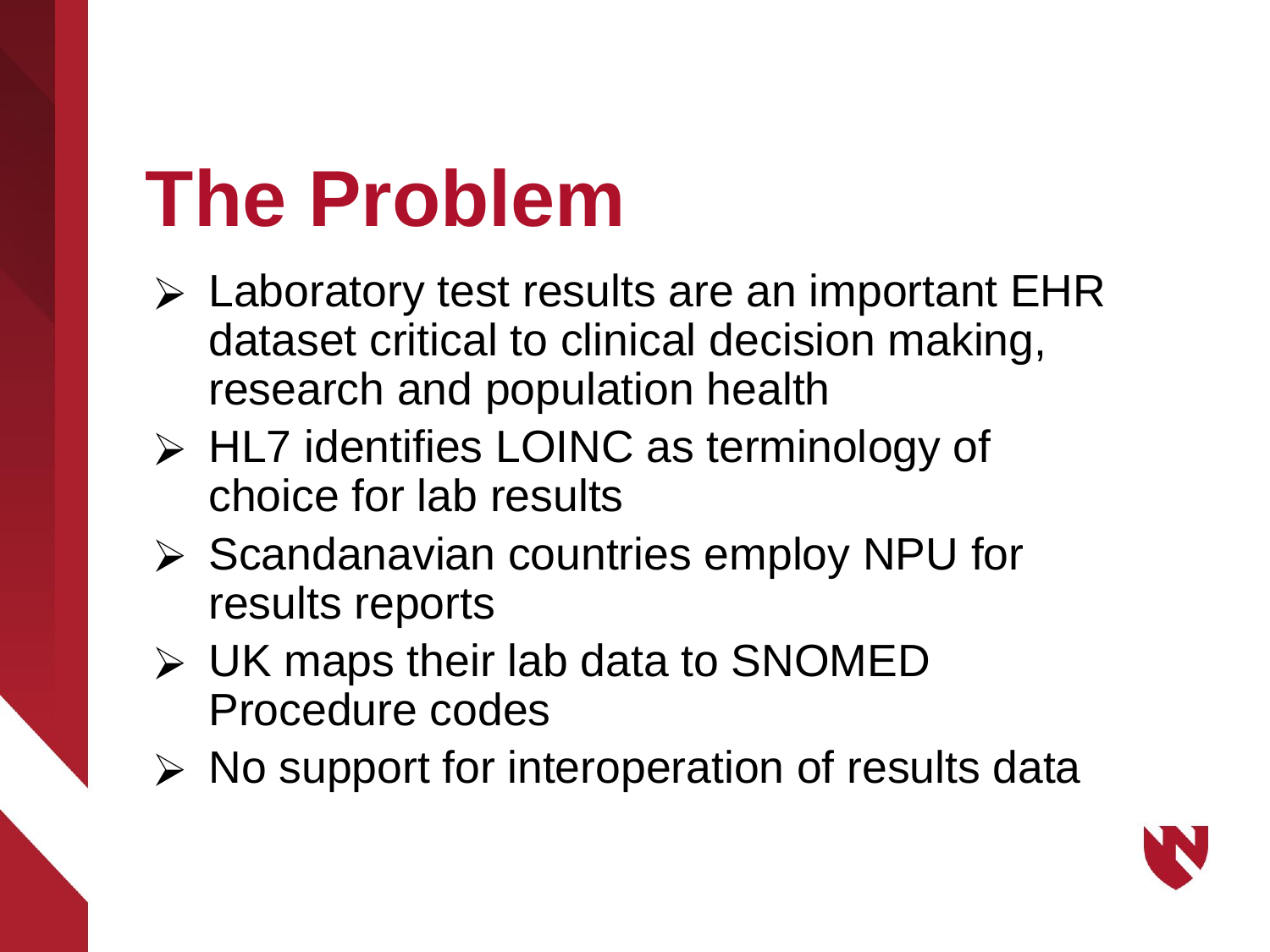

# The Problem
Laboratory test results are an important EHR dataset critical to clinical decision making, research and population health
HL7 identifies LOINC as terminology of choice for lab results
Scandanavian countries employ NPU for results reports
UK maps their lab data to SNOMED Procedure codes
No support for interoperation of results data